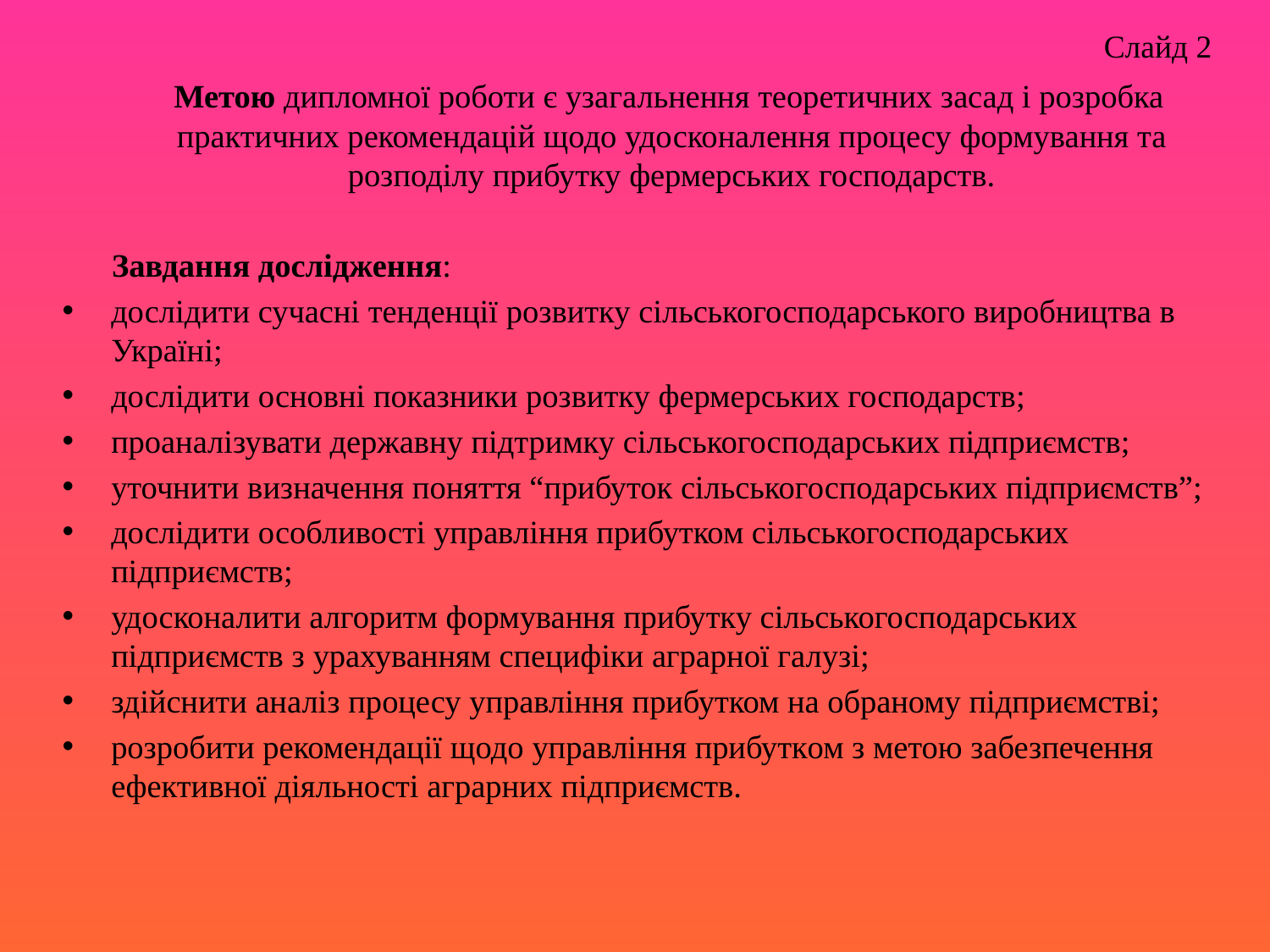

Слайд 2
       Метою дипломної роботи є узагальнення теоретичних засад і розробка практичних рекомендацій щодо удосконалення процесу формування та розподілу прибутку фермерських господарств.

      Завдання дослідження:
дослідити сучасні тенденції розвитку сільськогосподарського виробництва в Україні;
дослідити основні показники розвитку фермерських господарств;
проаналізувати державну підтримку сільськогосподарських підприємств;
уточнити визначення поняття “прибуток сільськогосподарських підприємств”;
дослідити особливості управління прибутком сільськогосподарських підприємств;
удосконалити алгоритм формування прибутку сільськогосподарських підприємств з урахуванням специфіки аграрної галузі;
здійснити аналіз процесу управління прибутком на обраному підприємстві;
розробити рекомендації щодо управління прибутком з метою забезпечення ефективної діяльності аграрних підприємств.